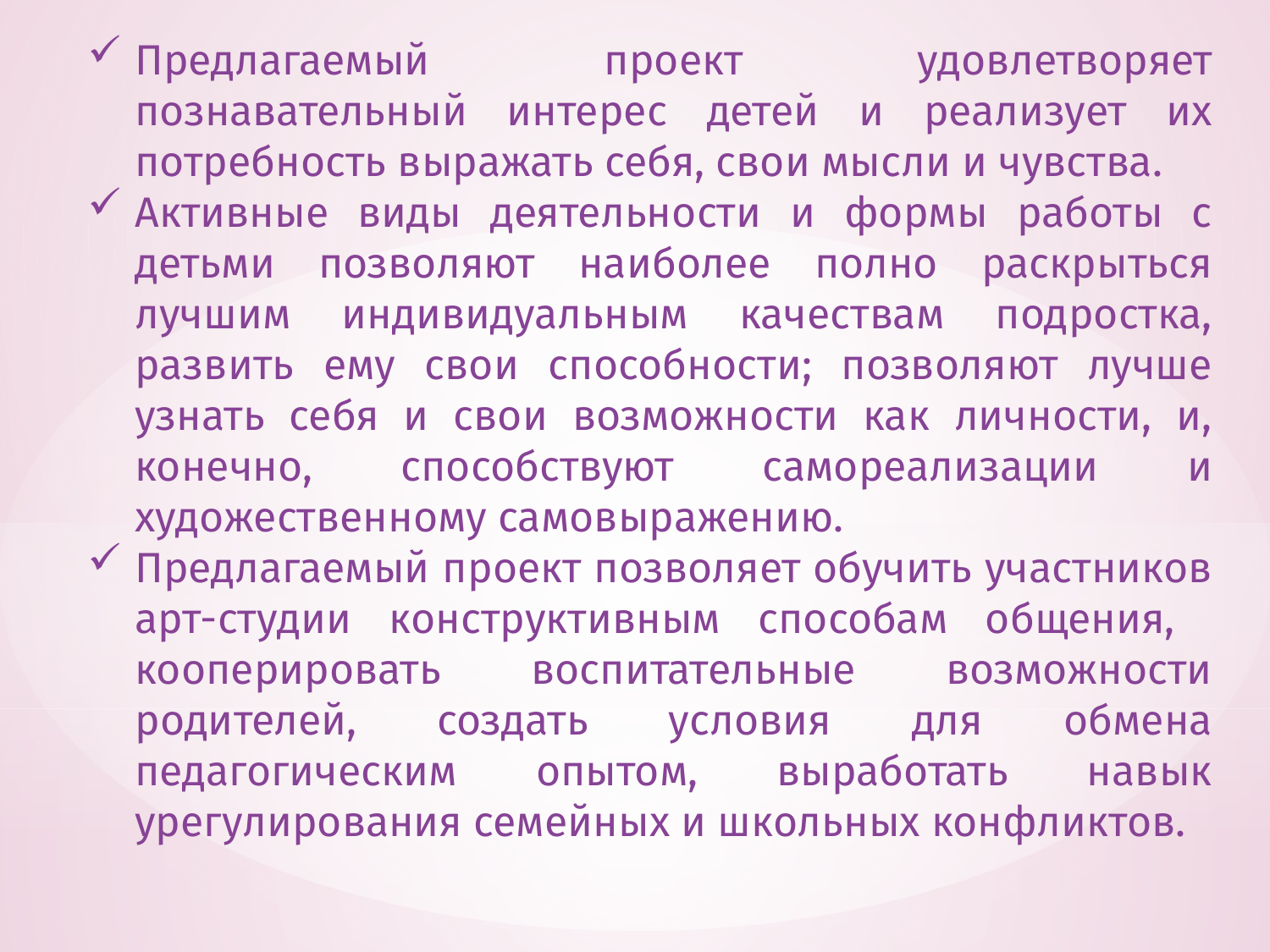

Предлагаемый проект удовлетворяет познавательный интерес детей и реализует их потребность выражать себя, свои мысли и чувства.
Активные виды деятельности и формы работы с детьми позволяют наиболее полно раскрыться лучшим индивидуальным качествам подростка, развить ему свои способности; позволяют лучше узнать себя и свои возможности как личности, и, конечно, способствуют самореализации и художественному самовыражению.
Предлагаемый проект позволяет обучить участников арт-студии конструктивным способам общения,  кооперировать воспитательные возможности родителей, создать условия для обмена педагогическим опытом, выработать навык урегулирования семейных и школьных конфликтов.